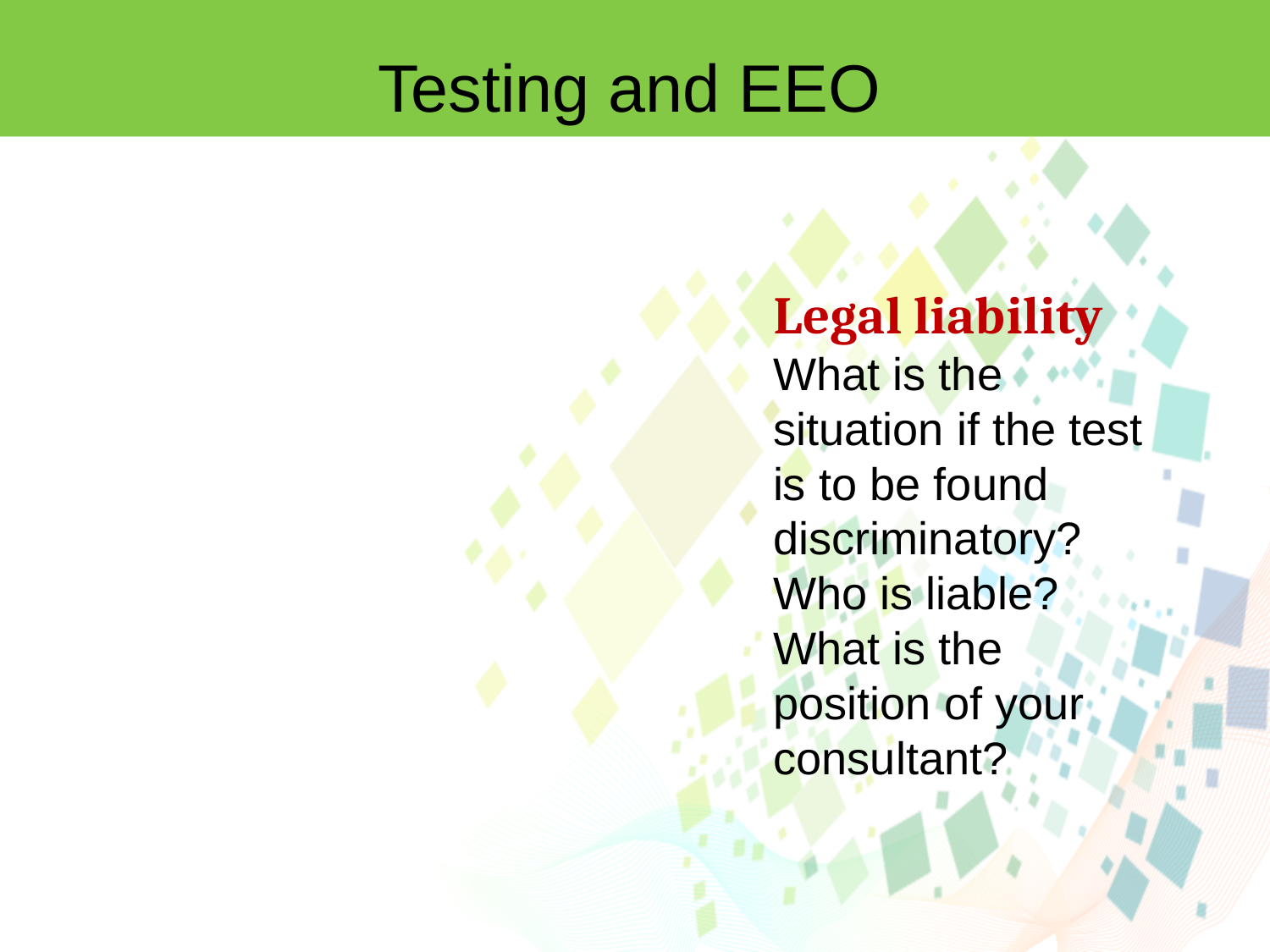

Testing and EEO
Legal liability
What is the situation if the test is to be found discriminatory? Who is liable? What is the position of your consultant?